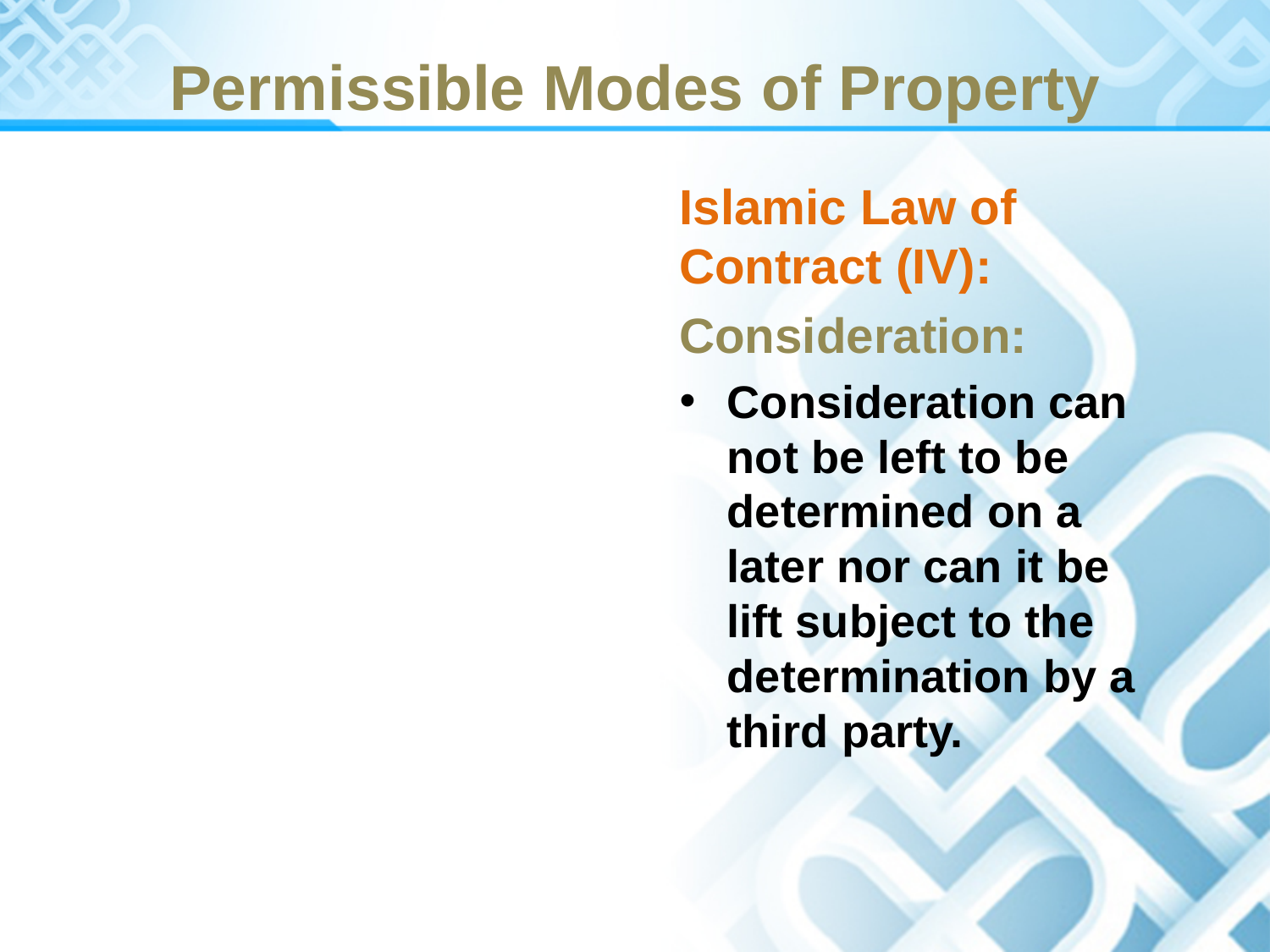

Permissible Modes of Property
Islamic Law of Contract (IV):
Consideration:
Consideration can not be left to be determined on a later nor can it be lift subject to the determination by a third party.